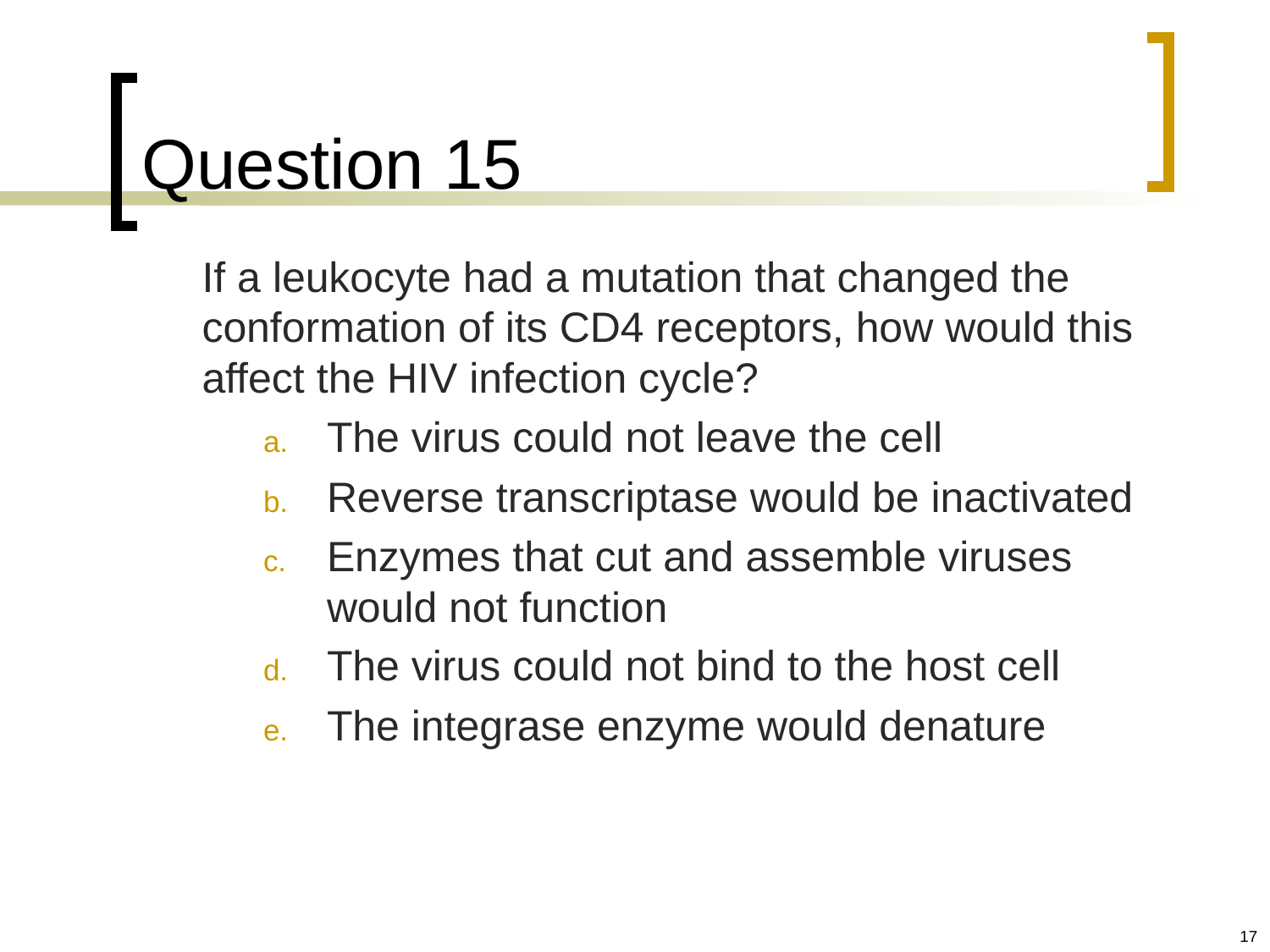

# Question 15
	If a leukocyte had a mutation that changed the conformation of its CD4 receptors, how would this affect the HIV infection cycle?
The virus could not leave the cell
Reverse transcriptase would be inactivated
Enzymes that cut and assemble viruses would not function
The virus could not bind to the host cell
The integrase enzyme would denature